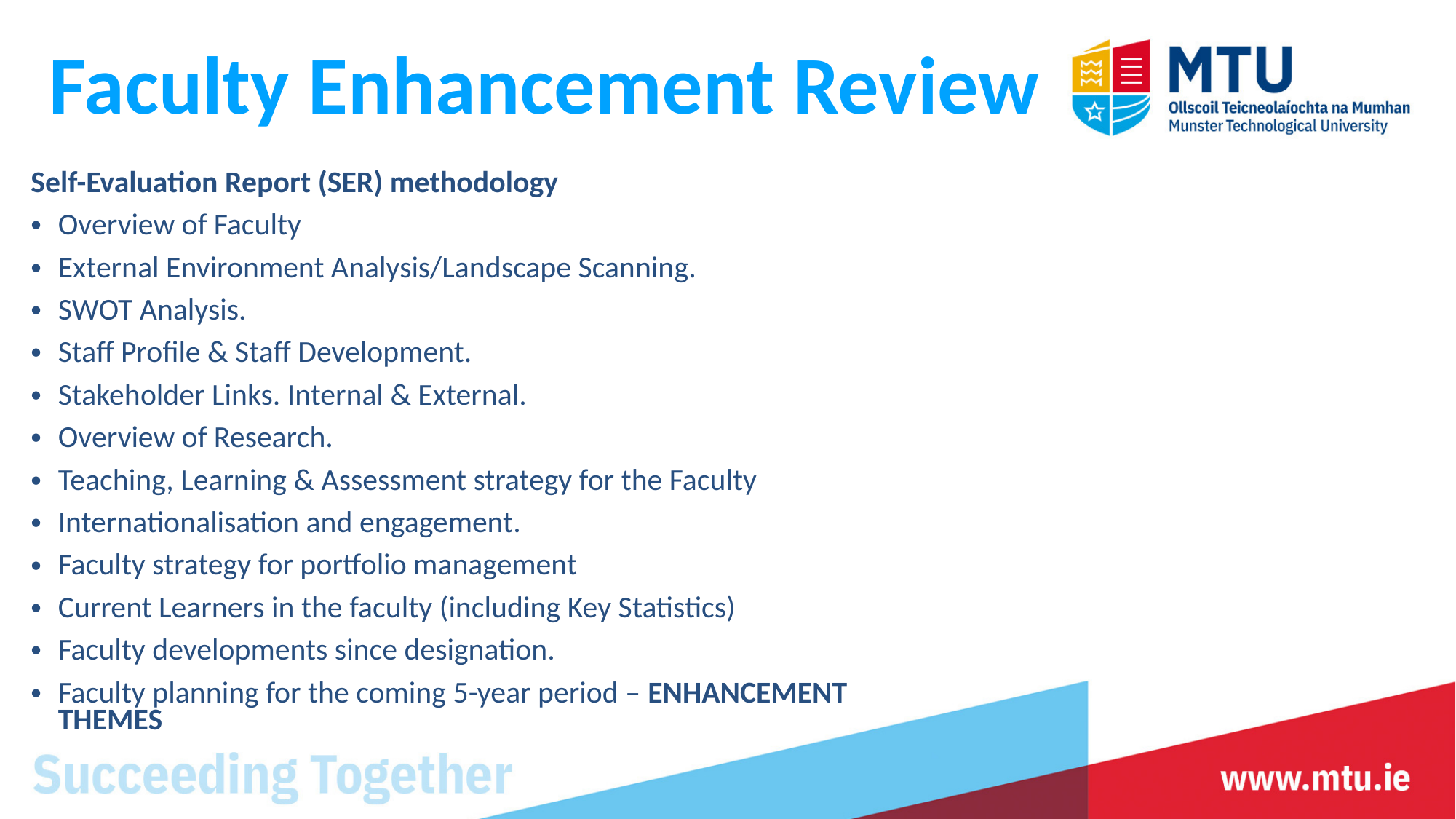

# Faculty Enhancement Review
Self-Evaluation Report (SER) methodology
Overview of Faculty
External Environment Analysis/Landscape Scanning.
SWOT Analysis.
Staff Profile & Staff Development.
Stakeholder Links. Internal & External.
Overview of Research.
Teaching, Learning & Assessment strategy for the Faculty
Internationalisation and engagement.
Faculty strategy for portfolio management
Current Learners in the faculty (including Key Statistics)
Faculty developments since designation.
Faculty planning for the coming 5-year period – enhancement themes